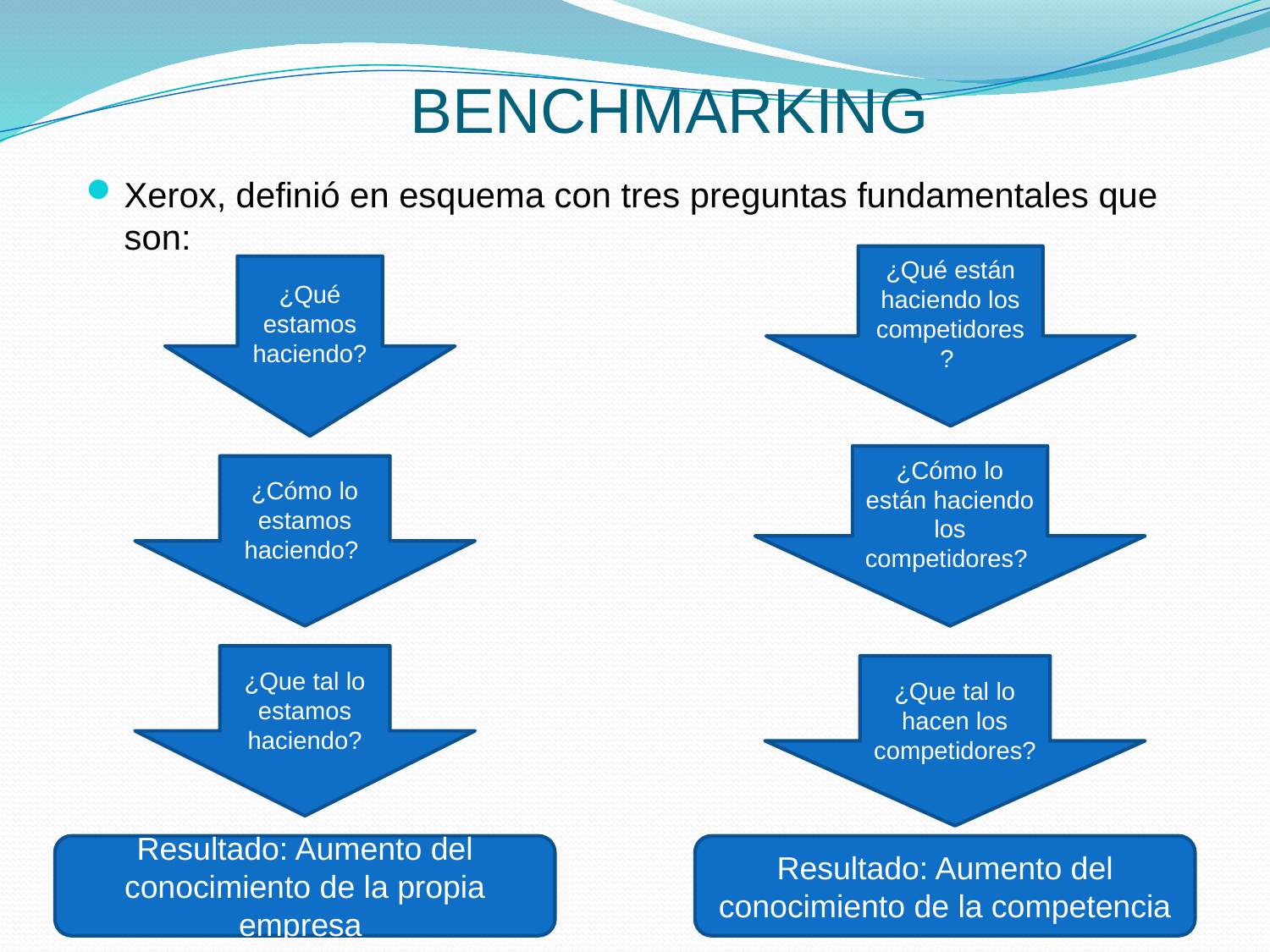

# BENCHMARKING
Xerox, definió en esquema con tres preguntas fundamentales que son:

¿Qué están haciendo los competidores?
¿Qué estamos haciendo?
¿Cómo lo están haciendo los competidores?
¿Cómo lo estamos haciendo?
¿Que tal lo estamos haciendo?
¿Que tal lo hacen los competidores?
Resultado: Aumento del conocimiento de la propia empresa
Resultado: Aumento del conocimiento de la competencia